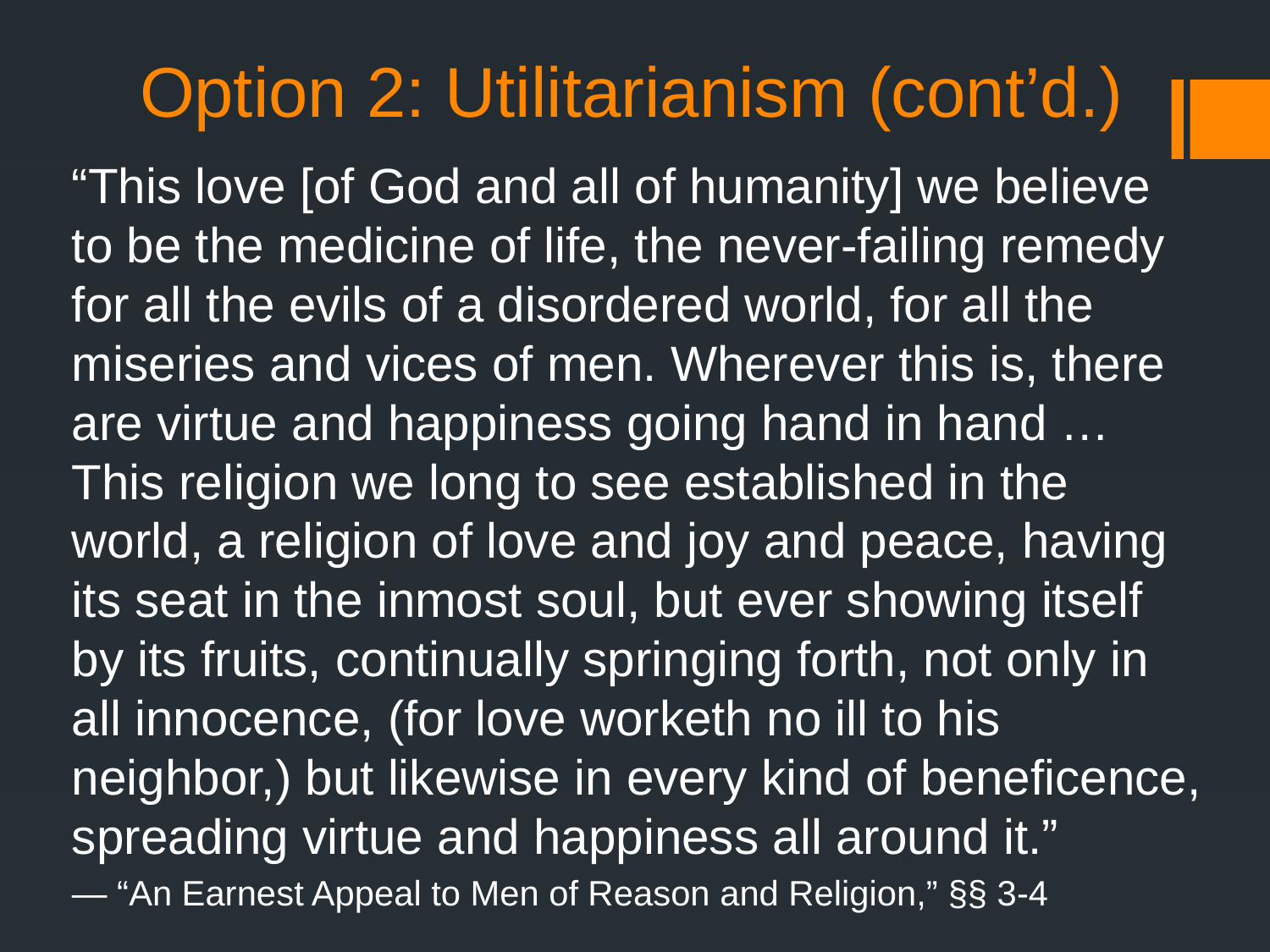

# Option 2: Utilitarianism (cont’d.)
“This love [of God and all of humanity] we believe to be the medicine of life, the never-failing remedy for all the evils of a disordered world, for all the miseries and vices of men. Wherever this is, there are virtue and happiness going hand in hand … This religion we long to see established in the world, a religion of love and joy and peace, having its seat in the inmost soul, but ever showing itself by its fruits, continually springing forth, not only in all innocence, (for love worketh no ill to his neighbor,) but likewise in every kind of beneficence, spreading virtue and happiness all around it.”
— “An Earnest Appeal to Men of Reason and Religion,” §§ 3-4